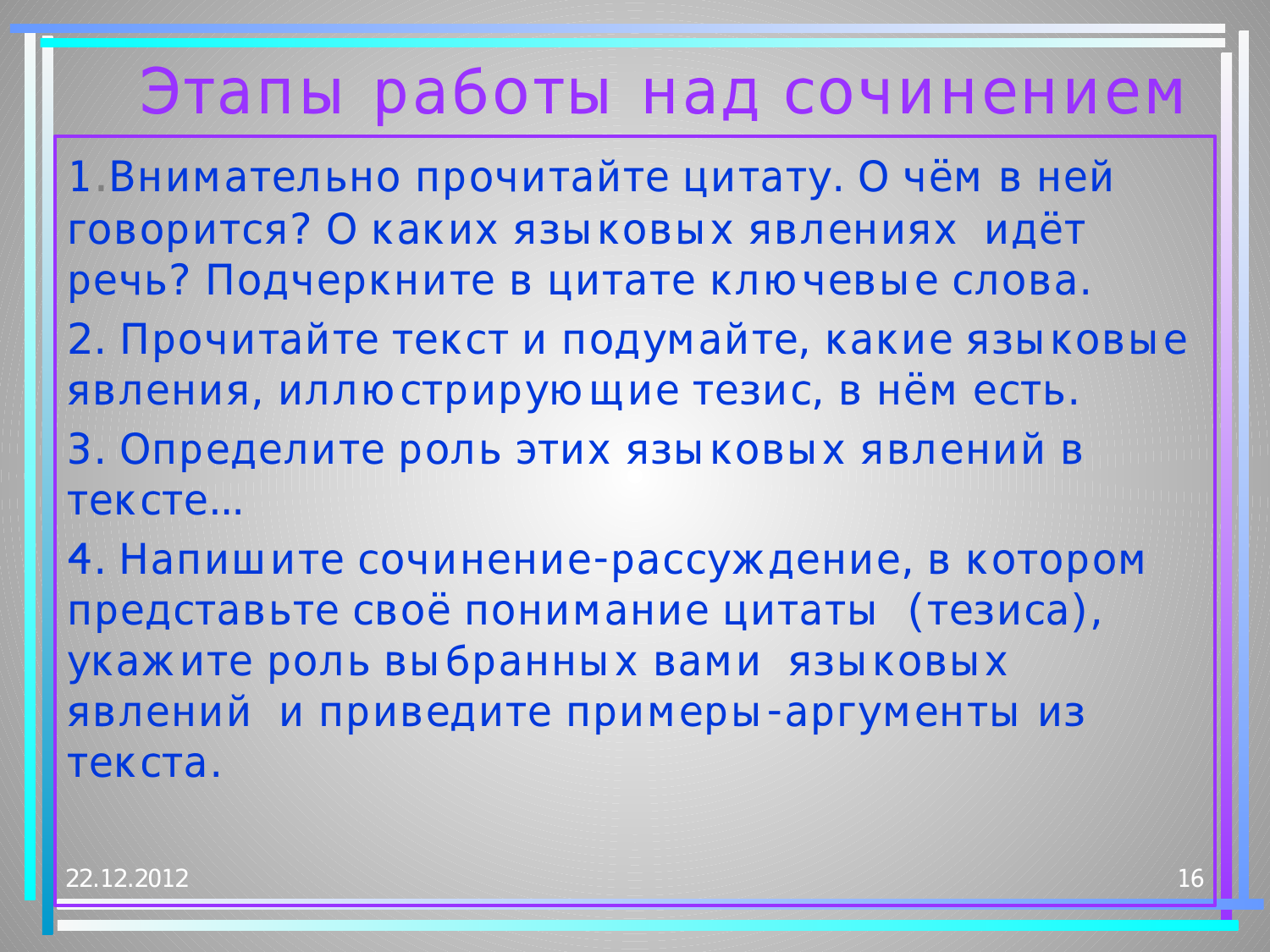

# Этапы работы над сочинением
1.Внимательно прочитайте цитату. О чём в ней говорится? О каких языковых явлениях  идёт речь? Подчеркните в цитате ключевые слова.
2. Прочитайте текст и подумайте, какие языковые явления, иллюстрирующие тезис, в нём есть.
3. Определите роль этих языковых явлений в тексте…
4. Напишите сочинение-рассуждение, в котором представьте своё понимание цитаты  (тезиса),  укажите роль выбранных вами  языковых явлений  и приведите примеры-аргументы из текста.

22.12.2012
16